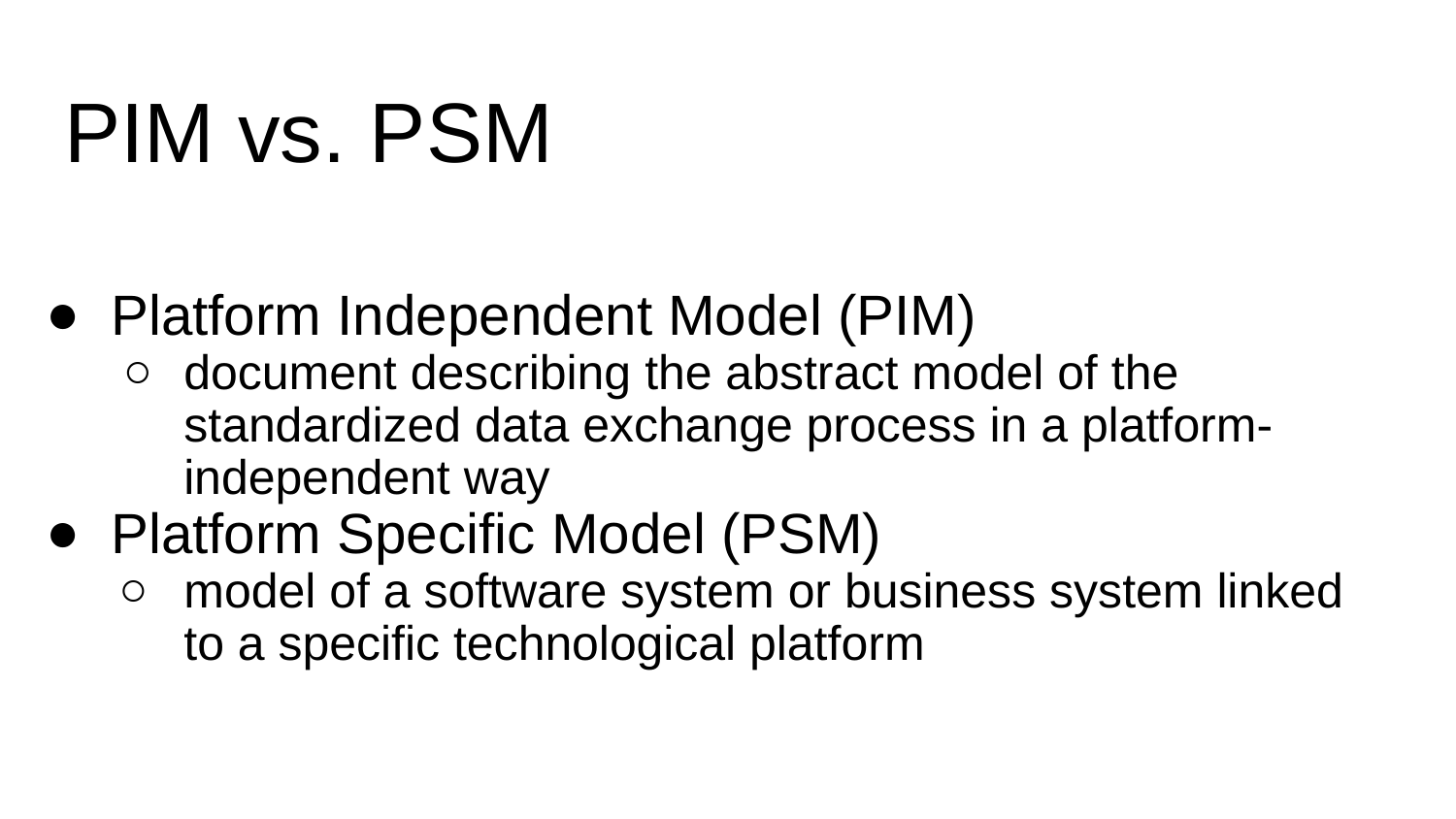

# PIM vs. PSM
Platform Independent Model (PIM)
document describing the abstract model of the standardized data exchange process in a platform-independent way
Platform Specific Model (PSM)
model of a software system or business system linked to a specific technological platform